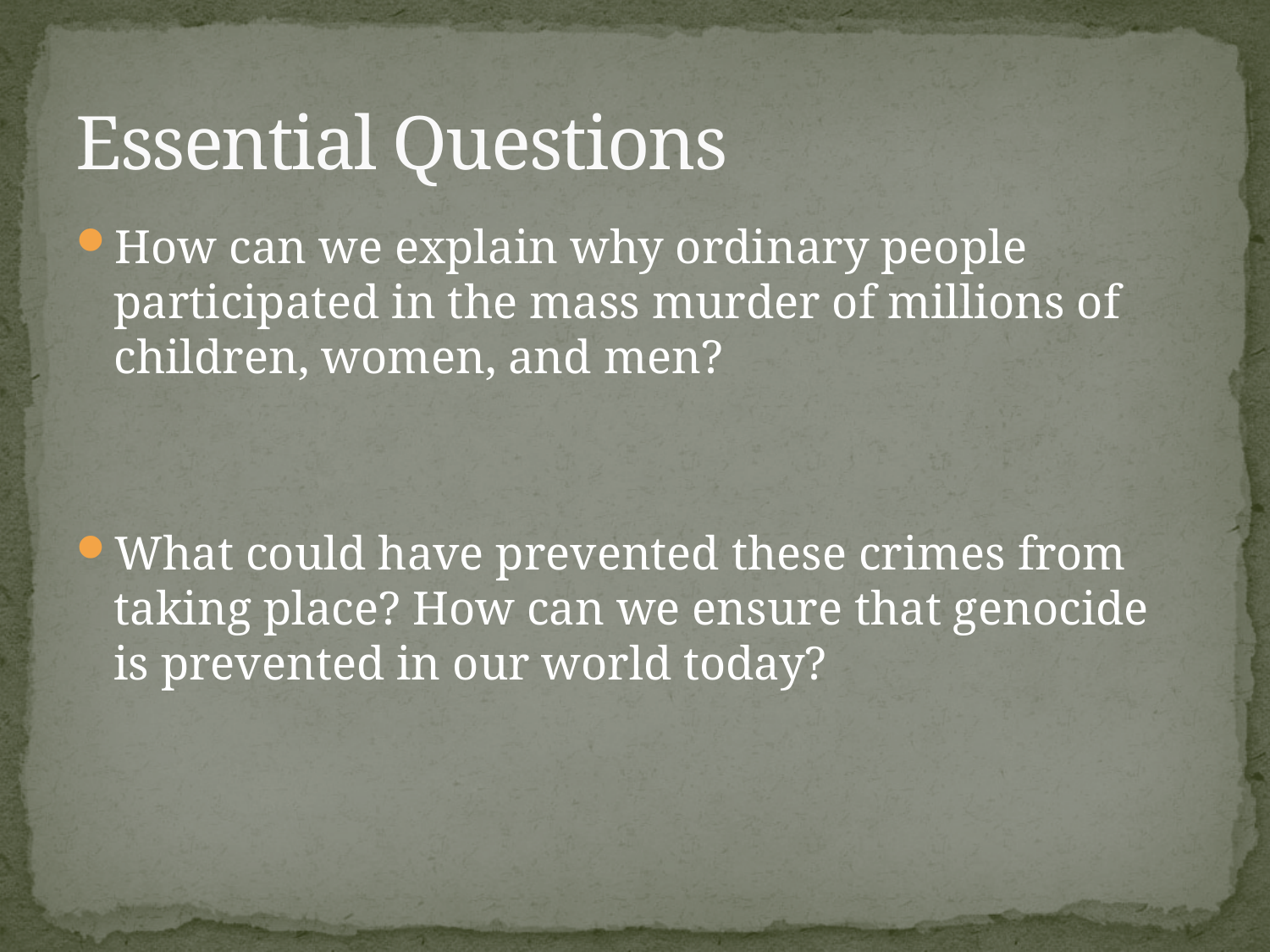

# Essential Questions
How can we explain why ordinary people participated in the mass murder of millions of children, women, and men?

What could have prevented these crimes from taking place? How can we ensure that genocide is prevented in our world today?